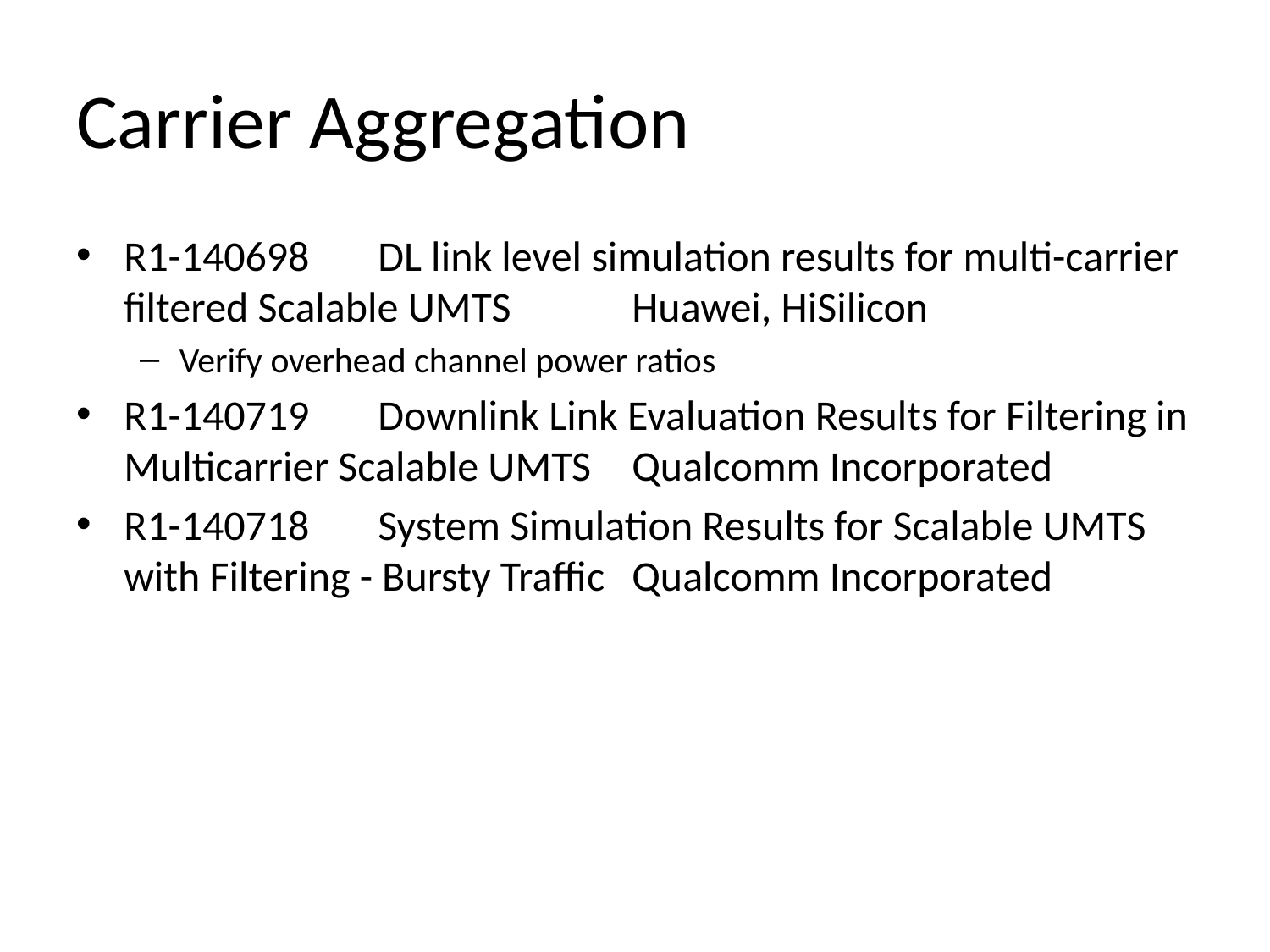

# Carrier Aggregation
R1-140698	DL link level simulation results for multi-carrier filtered Scalable UMTS	Huawei, HiSilicon
Verify overhead channel power ratios
R1-140719	Downlink Link Evaluation Results for Filtering in Multicarrier Scalable UMTS	Qualcomm Incorporated
R1-140718	System Simulation Results for Scalable UMTS with Filtering - Bursty Traffic	Qualcomm Incorporated